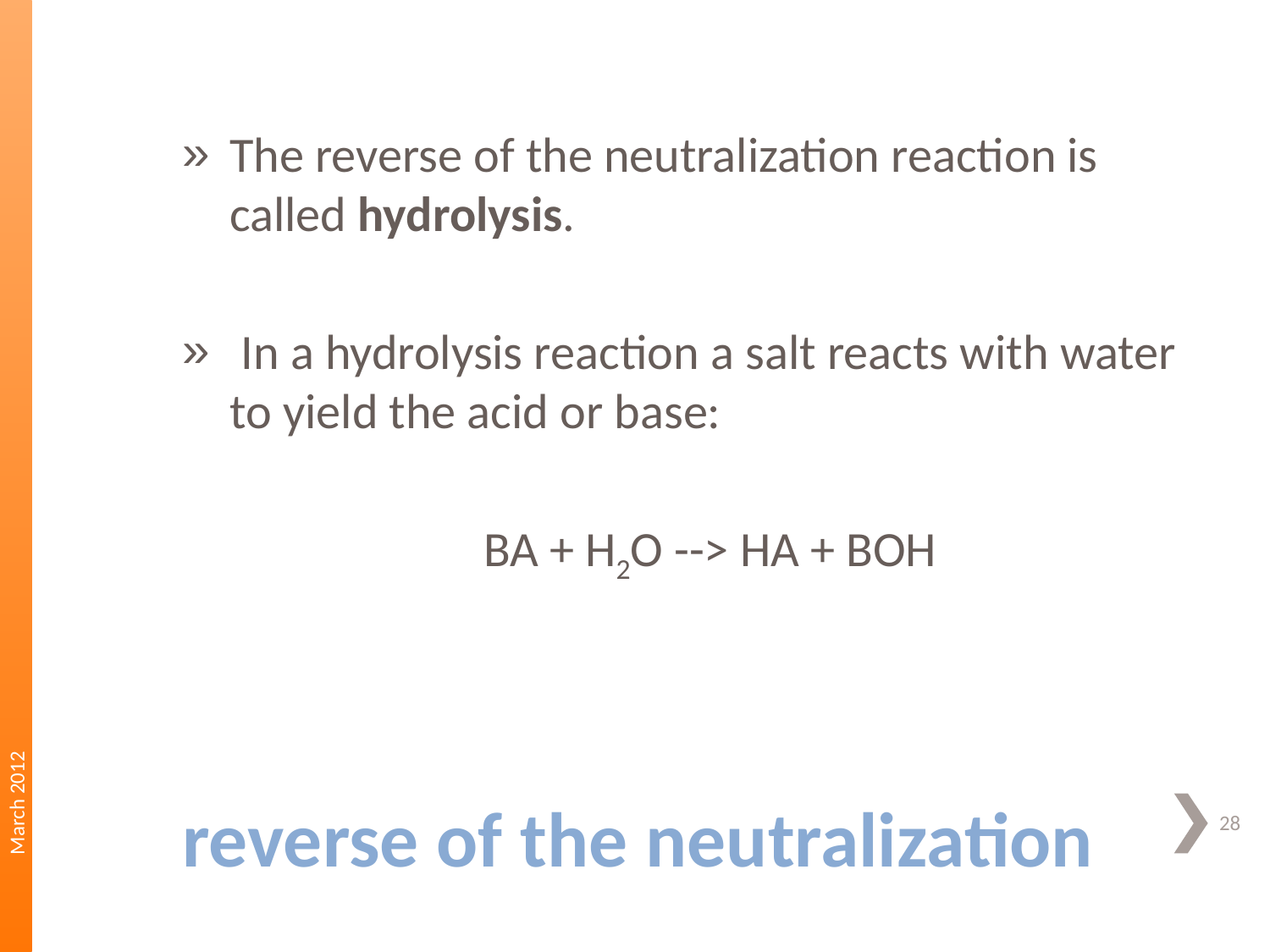

The reverse of the neutralization reaction is called hydrolysis.

 In a hydrolysis reaction a salt reacts with water to yield the acid or base:

			BA + H2O --> HA + BOH

March 2012
# reverse of the neutralization
28